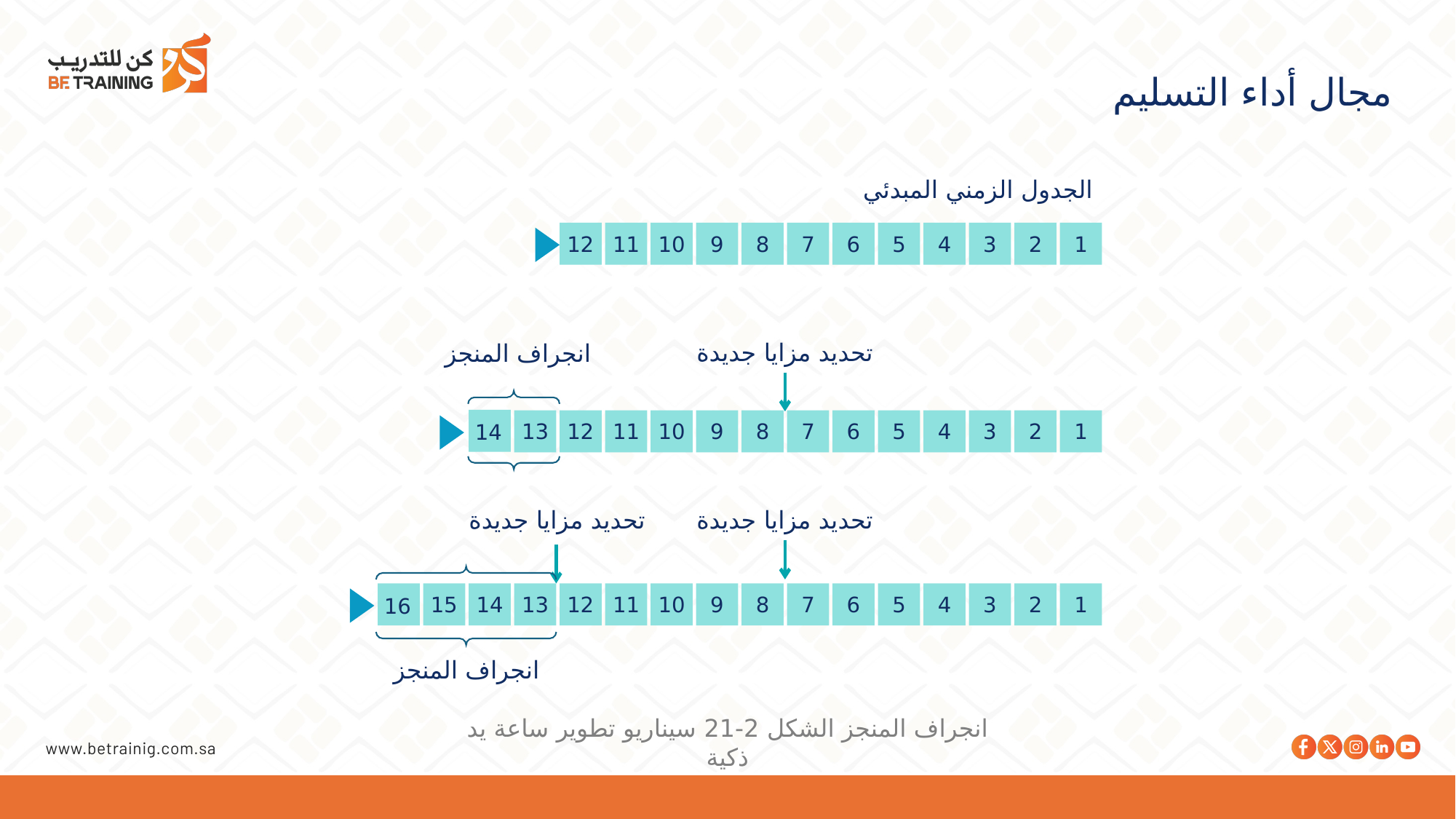

مجال أداء التسليم
الجدول الزمني المبدئي

12
11
10
9
8
7
6
5
4
3
2
1

تحديد مزايا جديدة
انجراف المنجز

13
12
11
10
9
8
7
6
5
4
3
2
1
14

تحديد مزايا جديدة
تحديد مزايا جديدة

15
14
13
12
11
10
9
8
7
6
5
4
3
2
1
16

انجراف المنجز
انجراف المنجز الشكل 2-21 سيناريو تطوير ساعة يد ذكية